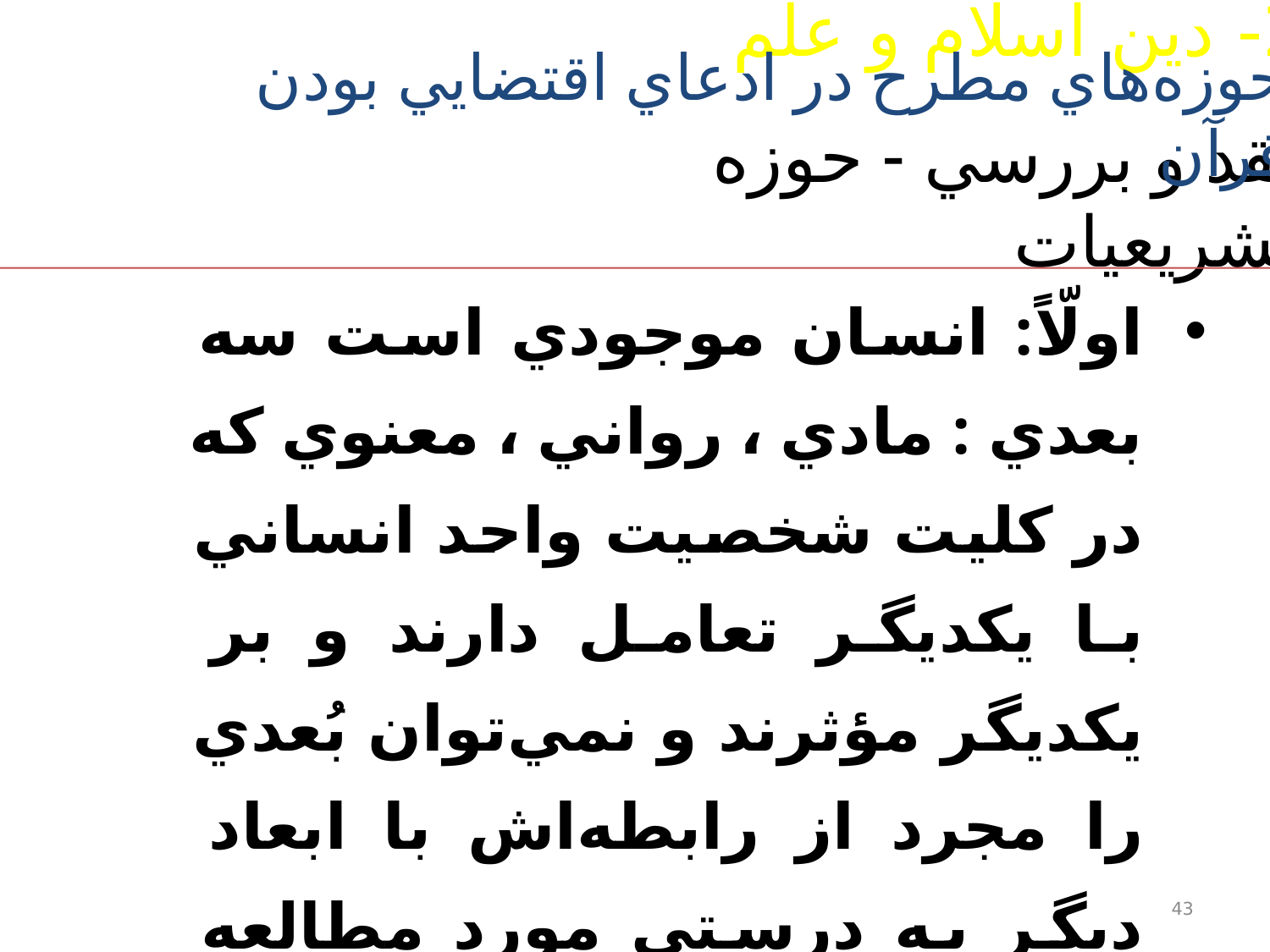

2- دین اسلام و علم
حوزه‌هاي مطرح در ادعاي اقتضايي بودن قرآن
# نقد و بررسي - حوزه تشريعيات
اولّاً: انسان موجودي است سه بعدي : مادي ، رواني ، معنوي كه در كليت شخصيت واحد انساني با يكديگر تعامل دارند و بر يكديگر مؤثرند و نمي‌توان بُعدي را مجرد از رابطه‌اش با ابعاد ديگر به درستي مورد مطالعه قرارداد و آن را شناخت و برخورد مناسب با آن نمود.

43